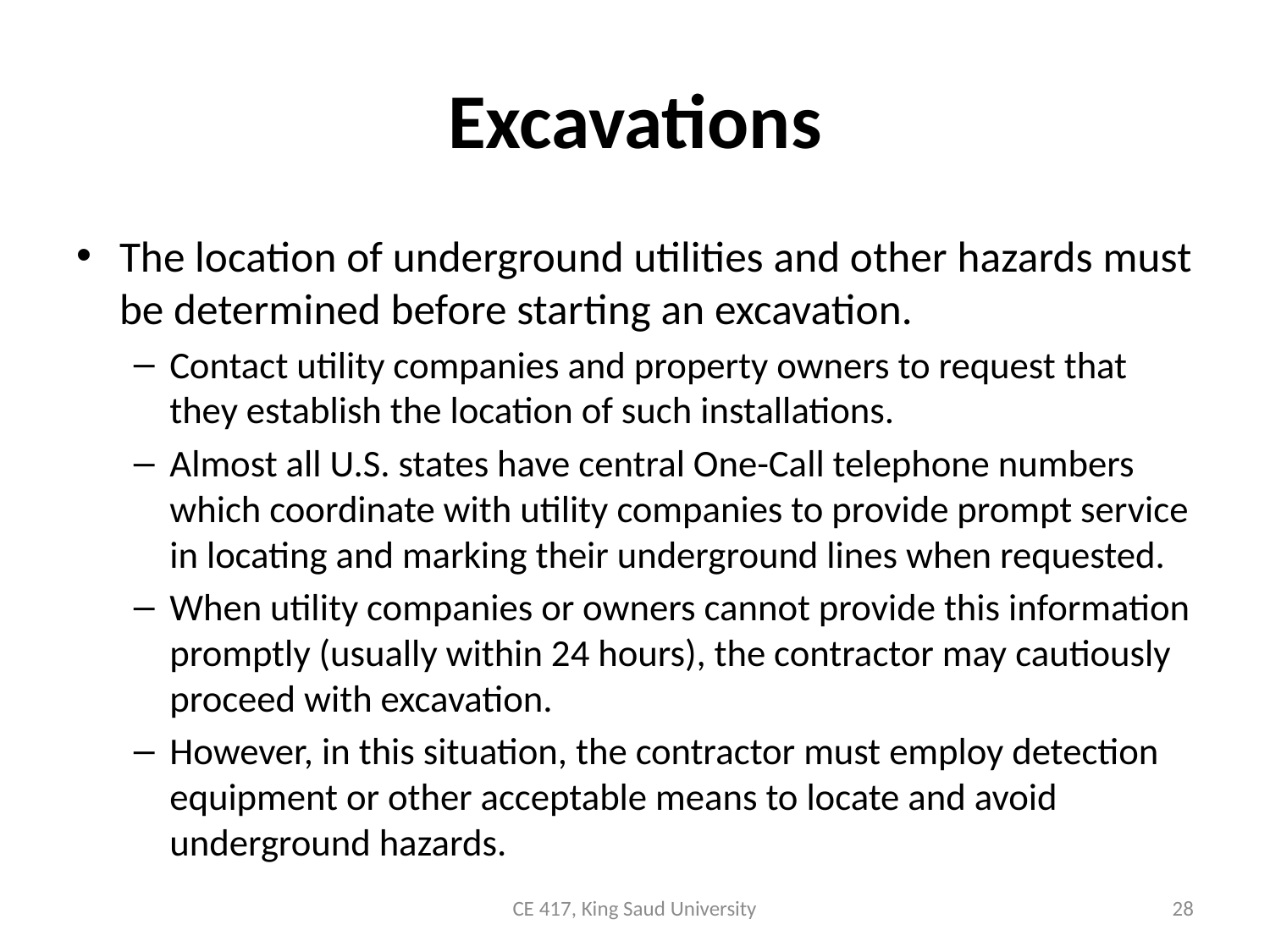

# Excavations
The location of underground utilities and other hazards must be determined before starting an excavation.
Contact utility companies and property owners to request that they establish the location of such installations.
Almost all U.S. states have central One-Call telephone numbers which coordinate with utility companies to provide prompt service in locating and marking their underground lines when requested.
When utility companies or owners cannot provide this information promptly (usually within 24 hours), the contractor may cautiously proceed with excavation.
However, in this situation, the contractor must employ detection equipment or other acceptable means to locate and avoid underground hazards.
CE 417, King Saud University
28